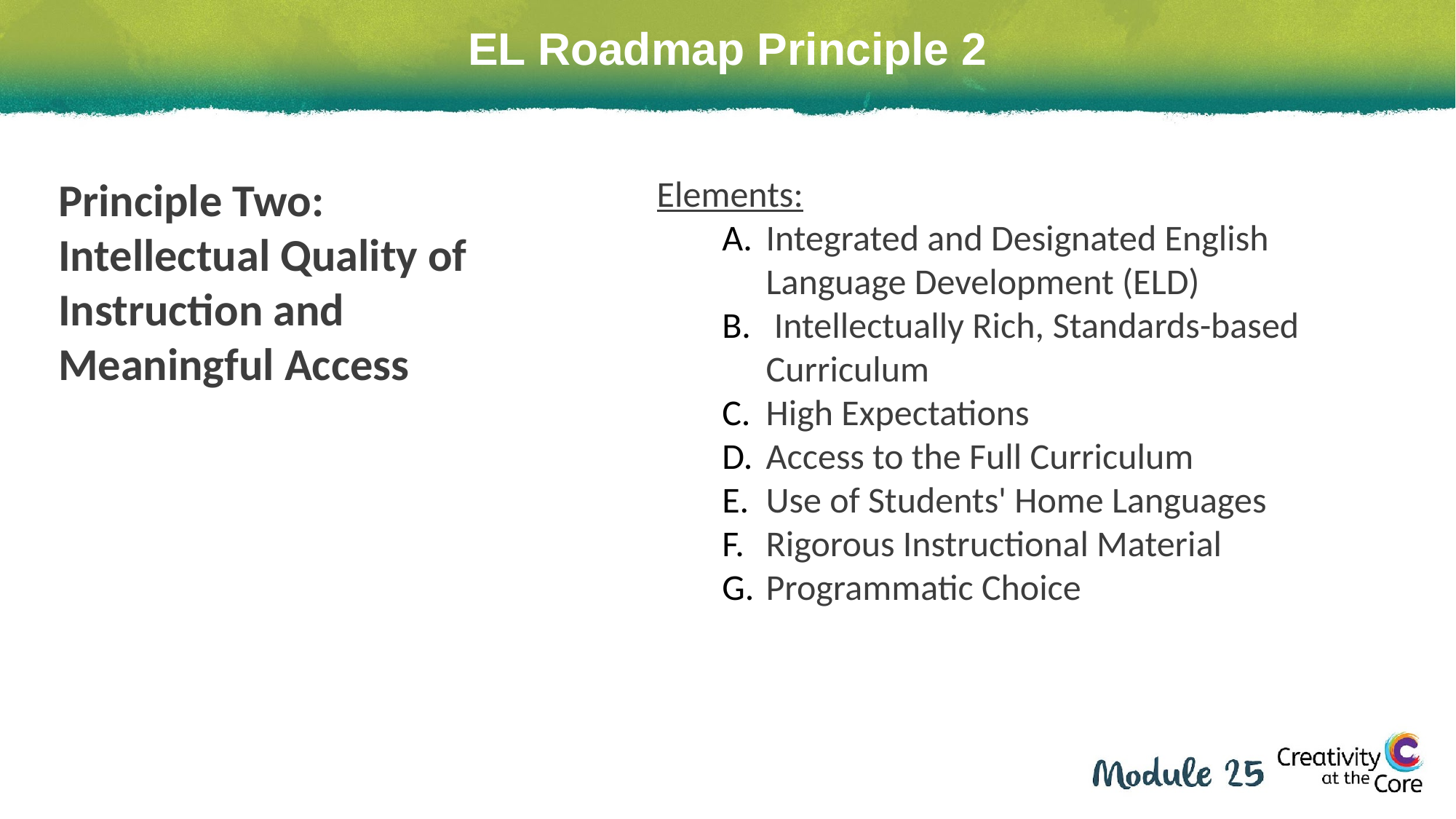

EL Roadmap Principle 2
# Principle Two: Intellectual Quality of Instruction and Meaningful Access
Elements:
Integrated and Designated English Language Development (ELD)
 Intellectually Rich, Standards-based Curriculum
High Expectations
Access to the Full Curriculum
Use of Students' Home Languages
Rigorous Instructional Material
Programmatic Choice